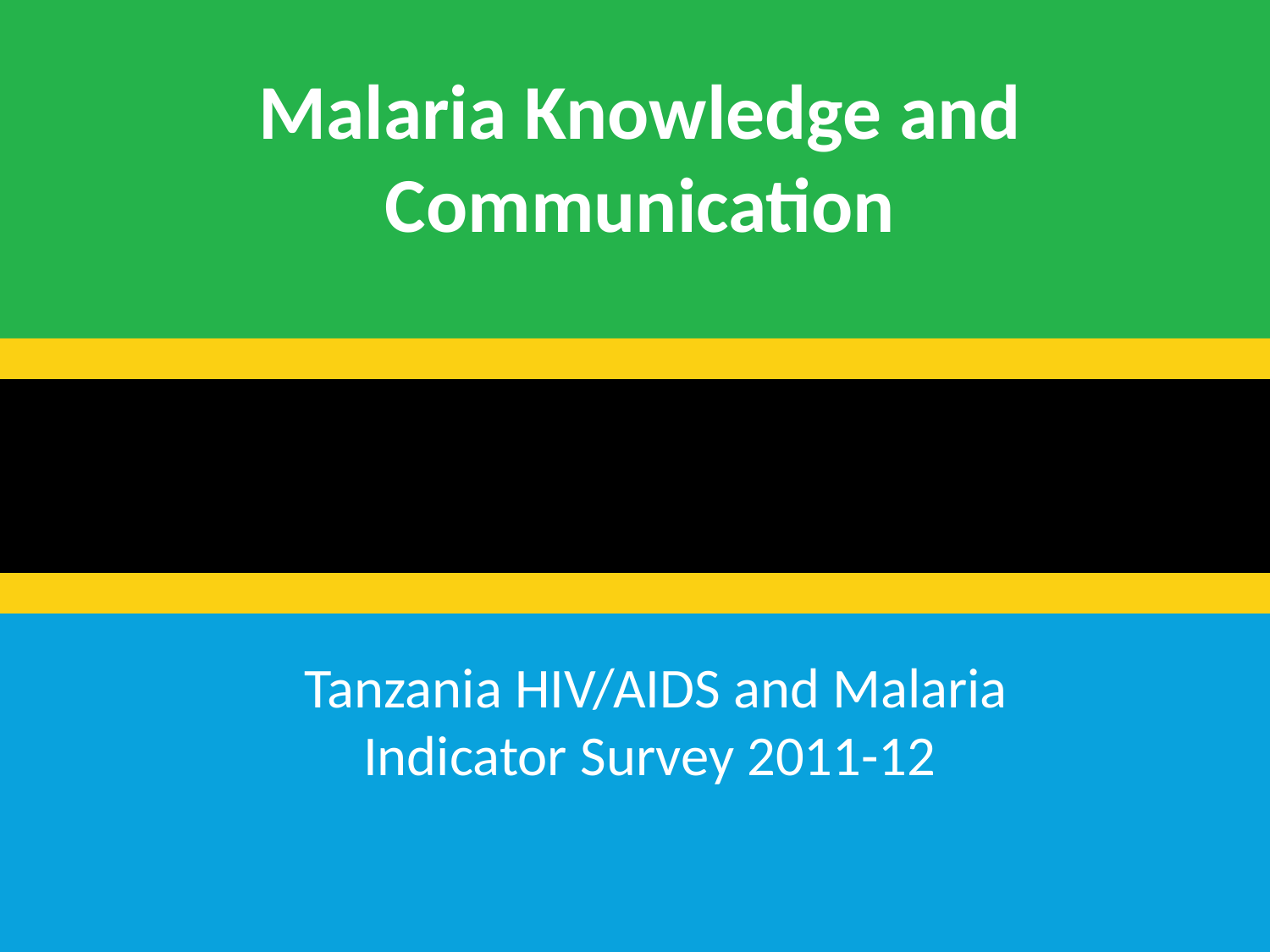

# Malaria Knowledge and Communication

Tanzania HIV/AIDS and Malaria Indicator Survey 2011-12